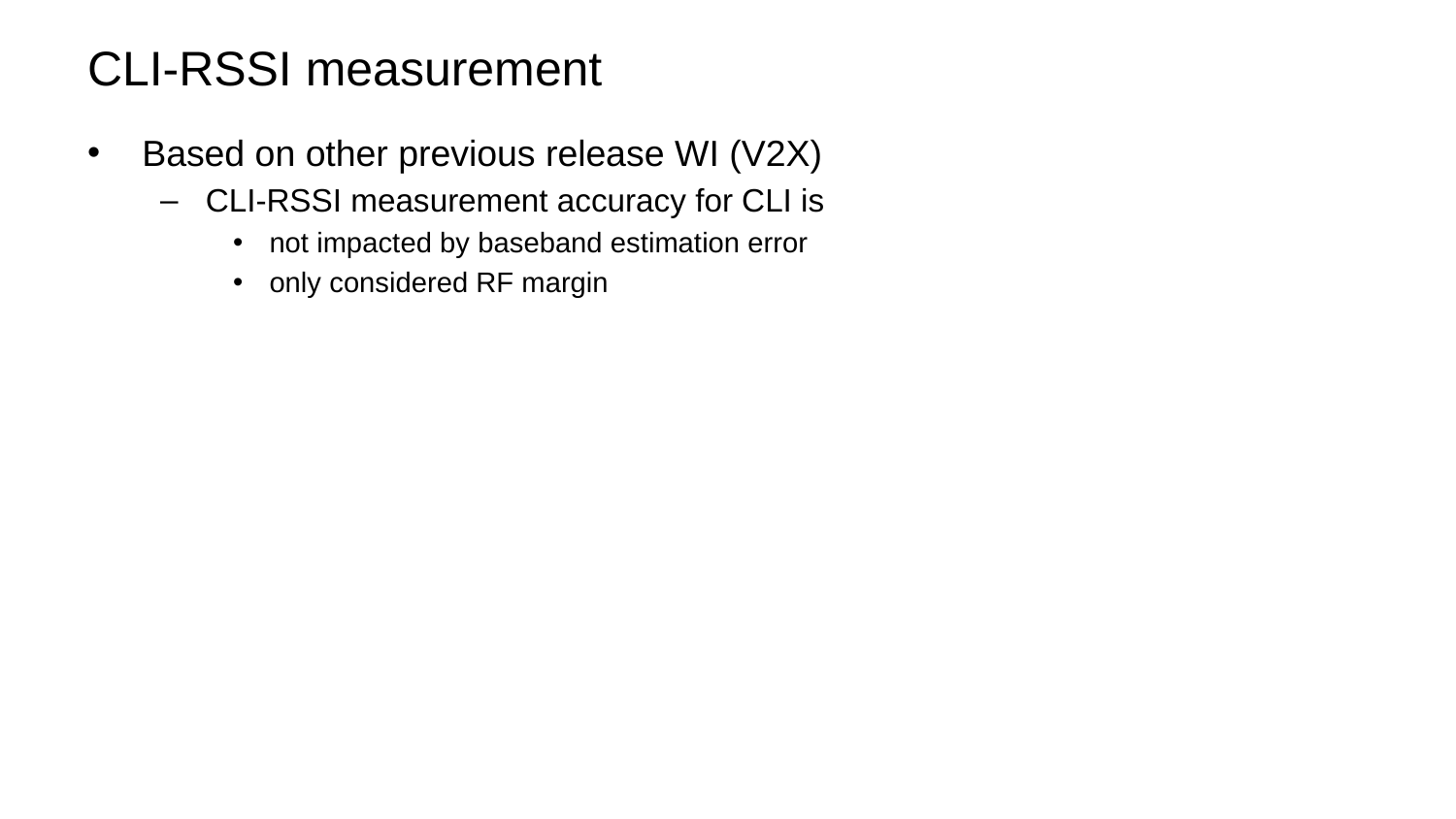

# CLI-RSSI measurement
Based on other previous release WI (V2X)
CLI-RSSI measurement accuracy for CLI is
not impacted by baseband estimation error
only considered RF margin